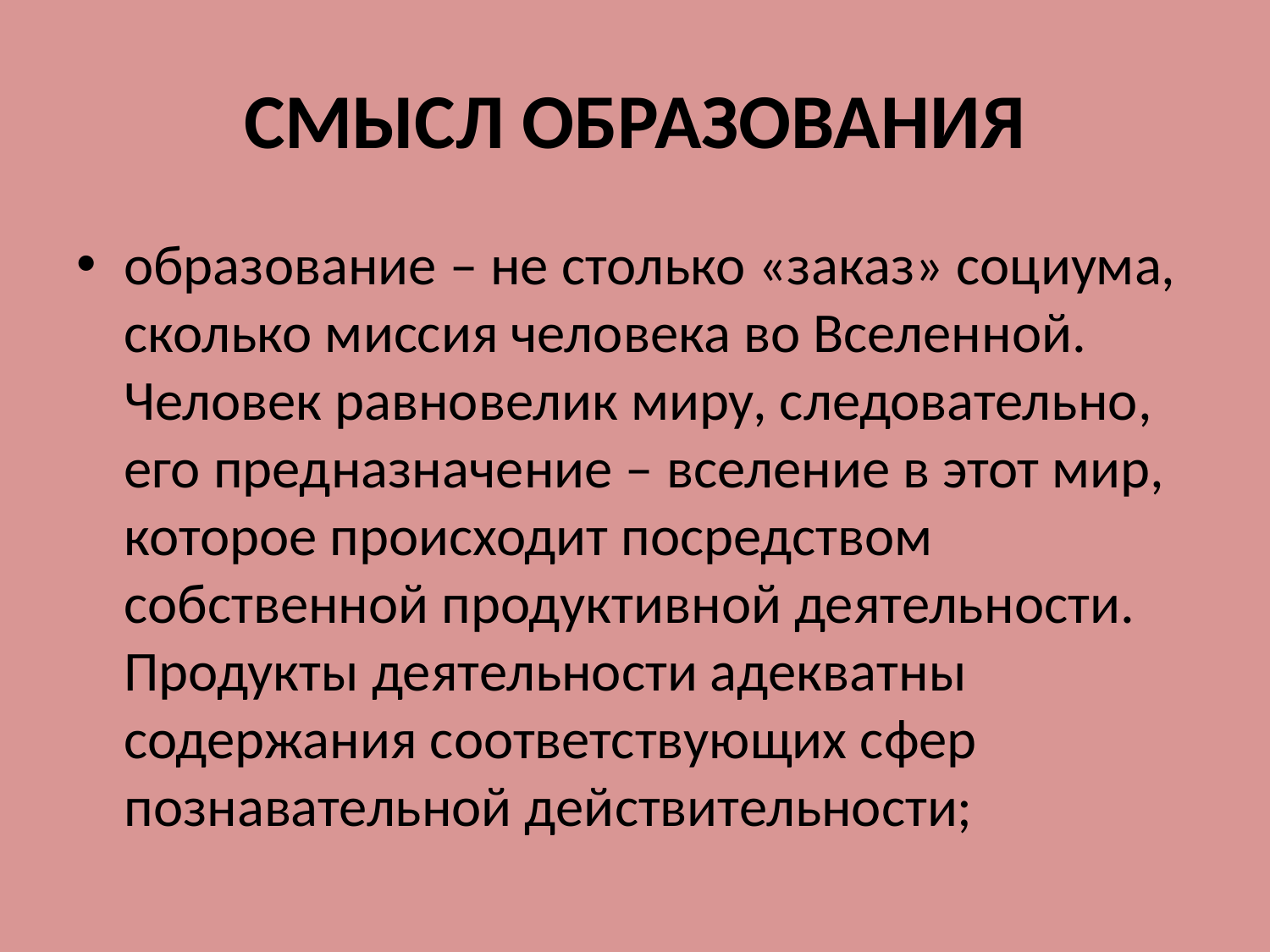

# СМЫСЛ ОБРАЗОВАНИЯ
образование – не столько «заказ» социума, сколько миссия человека во Вселенной. Человек равновелик миру, следовательно, его предназначение – вселение в этот мир, которое происходит посредством собственной продуктивной деятельности. Продукты деятельности адекватны содержания соответствующих сфер познавательной действительности;